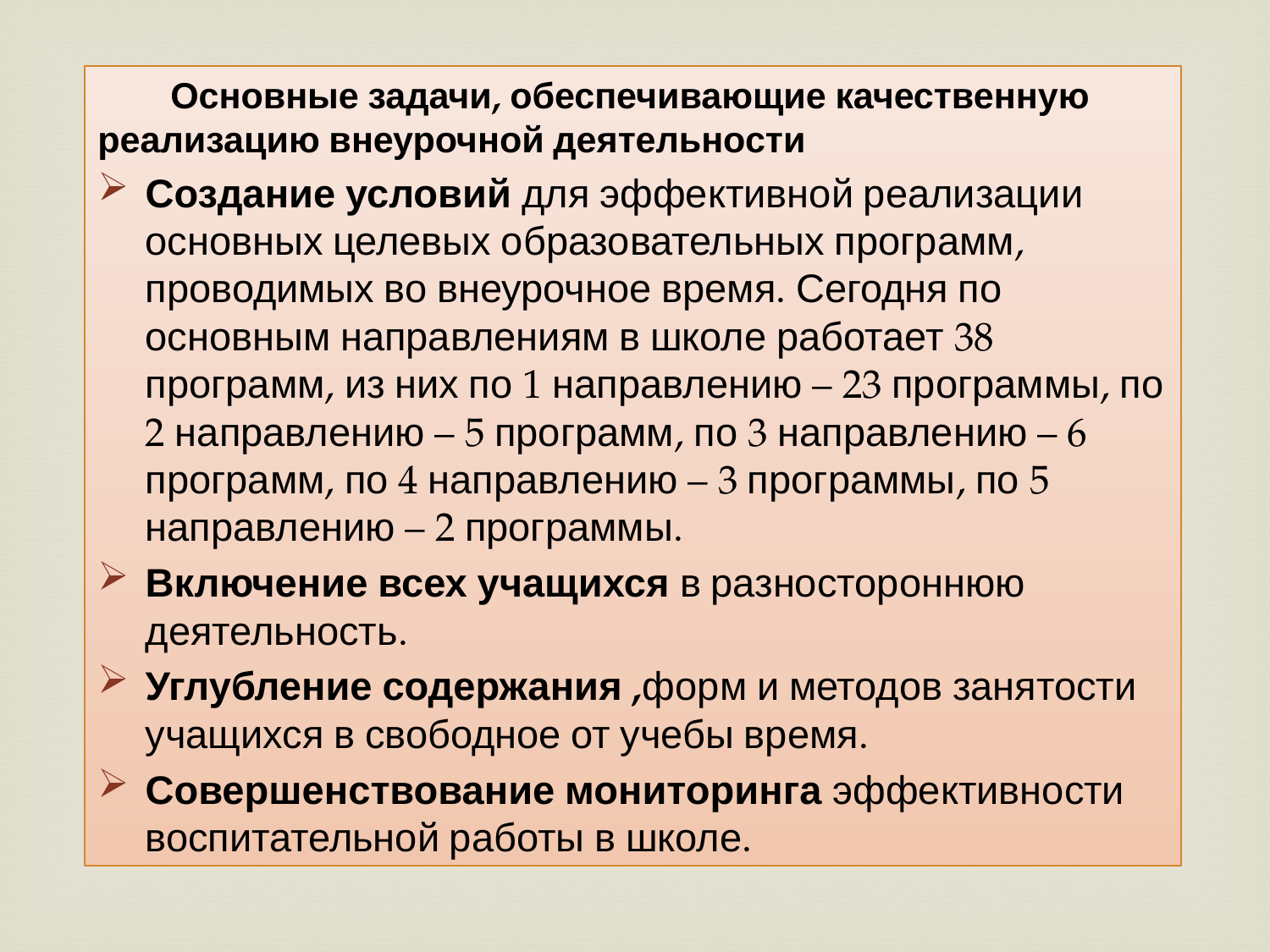

Основные задачи, обеспечивающие качественную  реализацию внеурочной деятельности
Создание условий для эффективной реализации основных целевых образовательных программ, проводимых во внеурочное время. Сегодня по основным направлениям в школе работает 38 программ, из них по 1 направлению – 23 программы, по 2 направлению – 5 программ, по 3 направлению – 6 программ, по 4 направлению – 3 программы, по 5 направлению – 2 программы.
Включение всех учащихся в разностороннюю деятельность.
Углубление содержания ,форм и методов занятости учащихся в свободное от учебы время.
Совершенствование мониторинга эффективности воспитательной работы в школе.